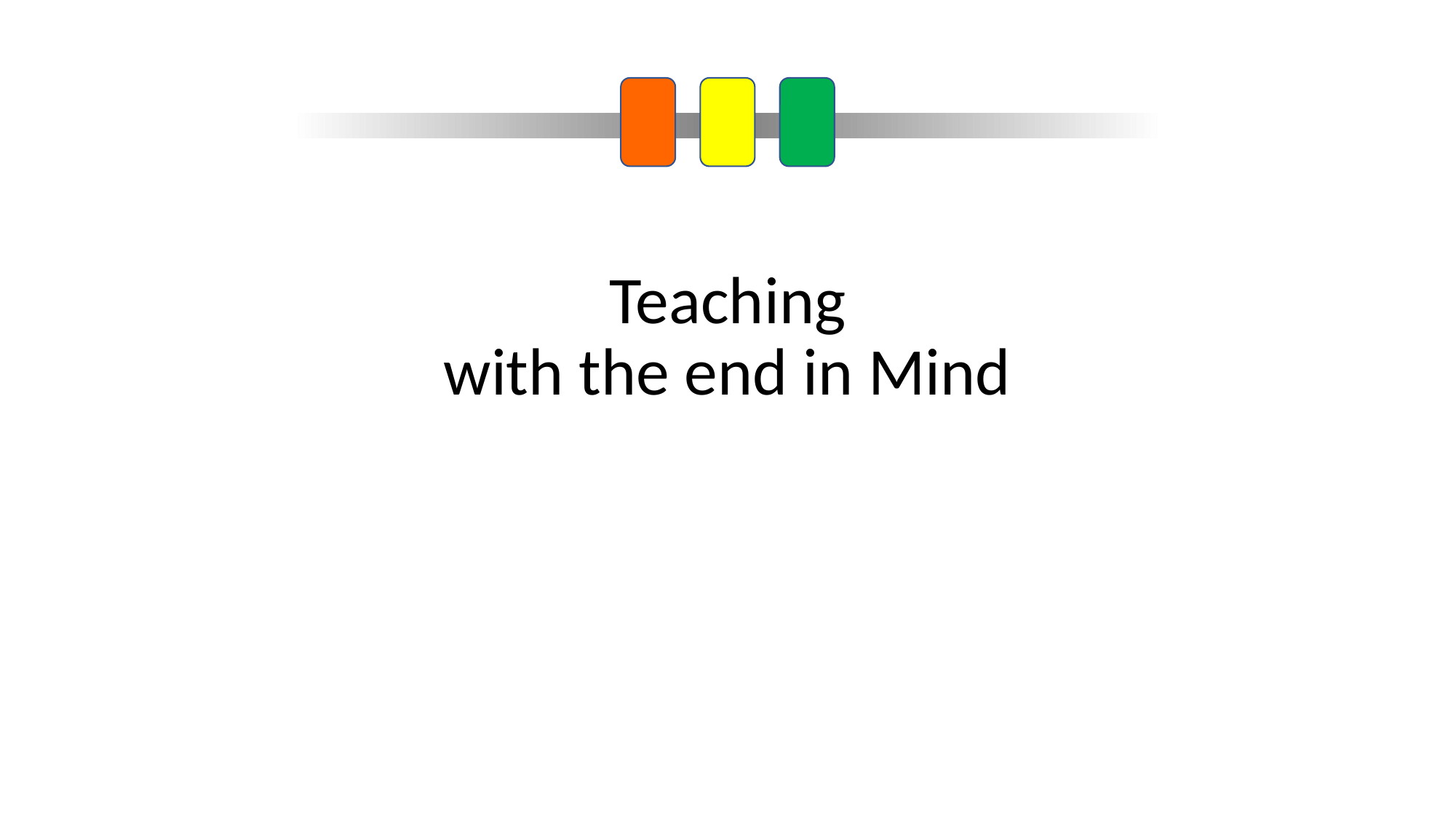

# Teaching with the end in Mind